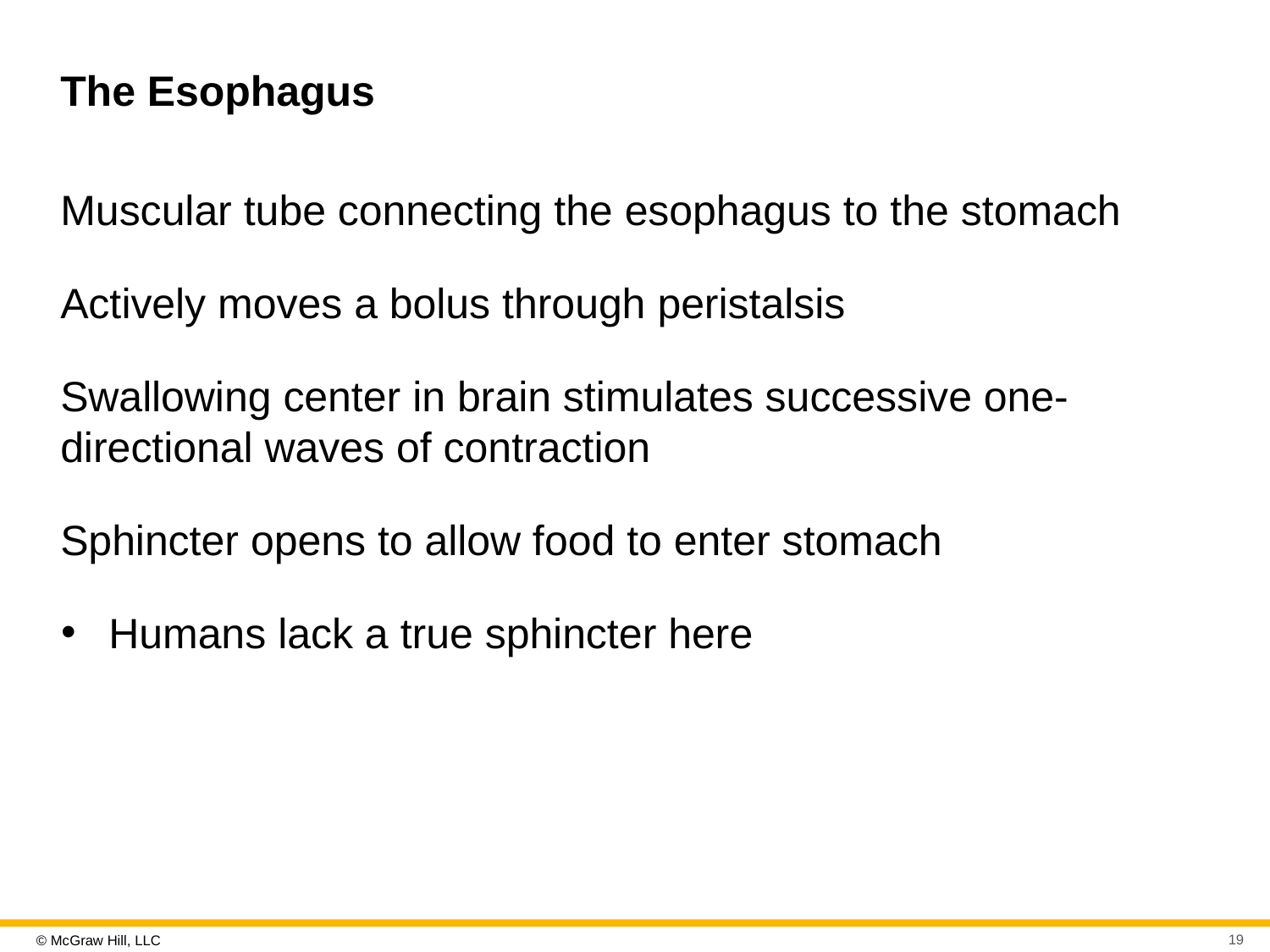

# The Esophagus
Muscular tube connecting the esophagus to the stomach
Actively moves a bolus through peristalsis
Swallowing center in brain stimulates successive one-directional waves of contraction
Sphincter opens to allow food to enter stomach
Humans lack a true sphincter here
19